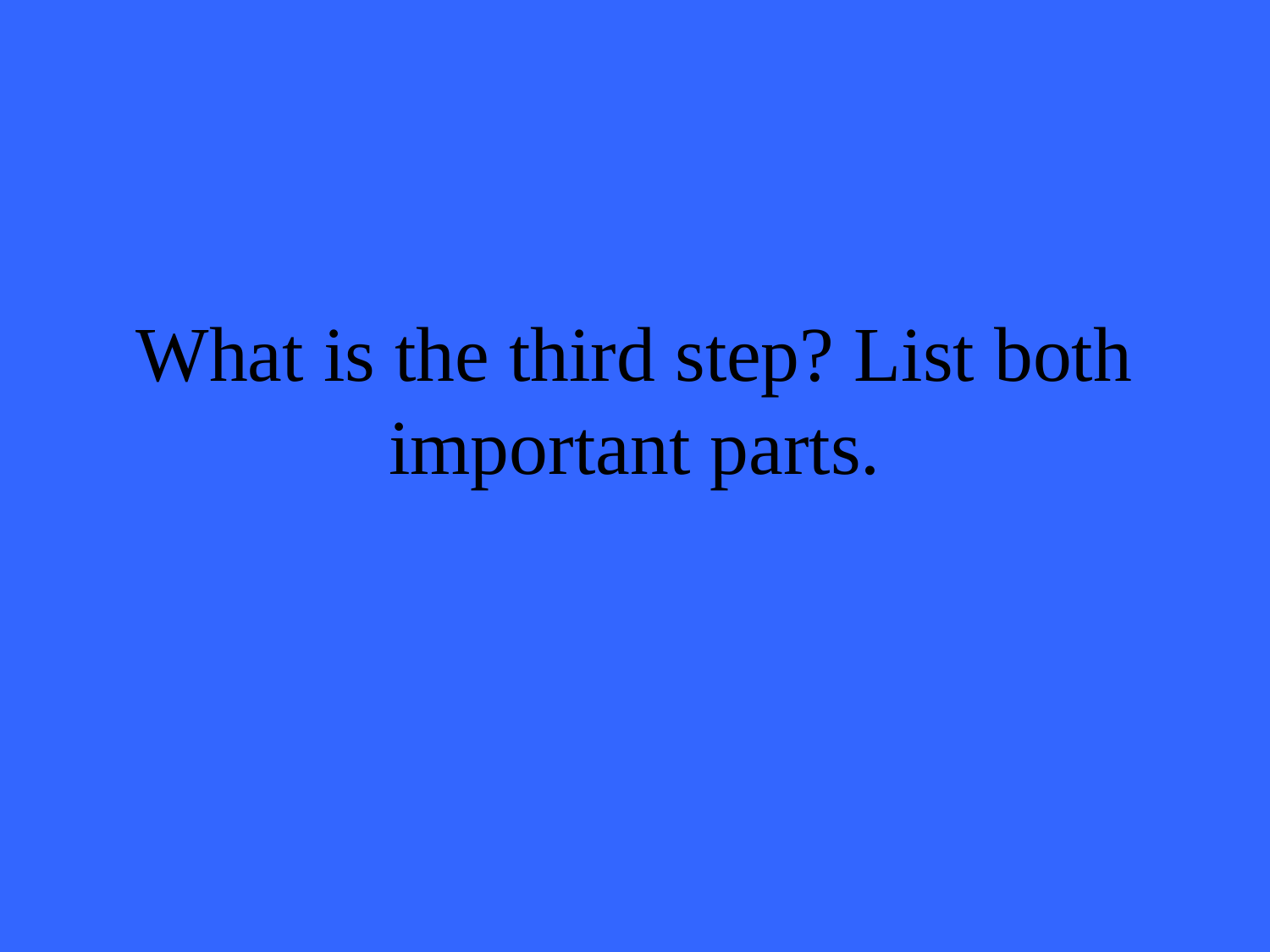

# What is the third step? List both important parts.